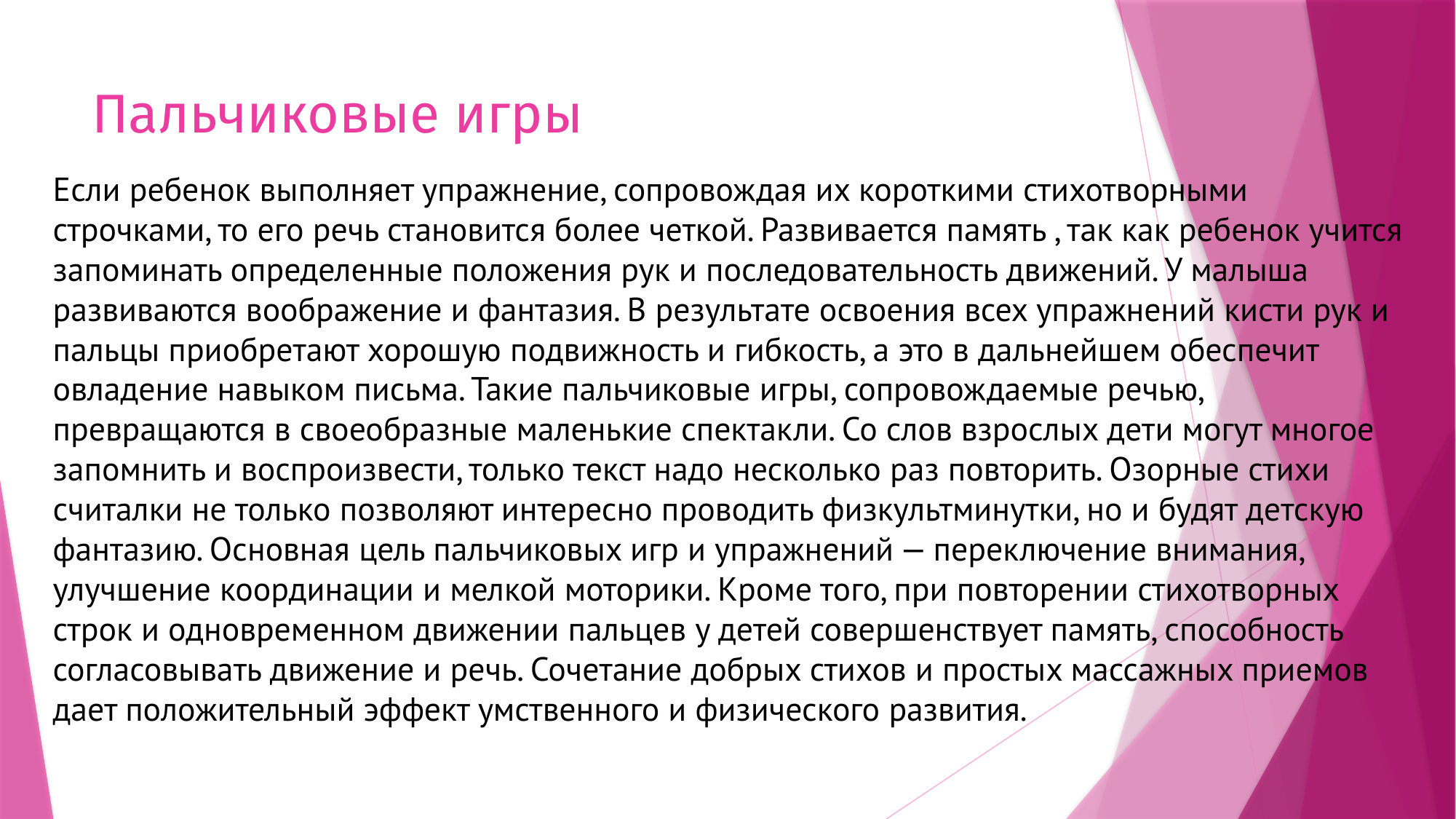

# Пальчиковые игры
Если ребенок выполняет упражнение, сопровождая их короткими стихотворными строчками, то его речь становится более четкой. Развивается память , так как ребенок учится запоминать определенные положения рук и последовательность движений. У малыша развиваются воображение и фантазия. В результате освоения всех упражнений кисти рук и пальцы приобретают хорошую подвижность и гибкость, а это в дальнейшем обеспечит овладение навыком письма. Такие пальчиковые игры, сопровождаемые речью, превращаются в своеобразные маленькие спектакли. Со слов взрослых дети могут многое запомнить и воспроизвести, только текст надо несколько раз повторить. Озорные стихи считалки не только позволяют интересно проводить физкультминутки, но и будят детскую фантазию. Основная цель пальчиковых игр и упражнений — переключение внимания, улучшение координации и мелкой моторики. Кроме того, при повторении стихотворных строк и одновременном движении пальцев у детей совершенствует память, способность согласовывать движение и речь. Сочетание добрых стихов и простых массажных приемов дает положительный эффект умственного и физического развития.